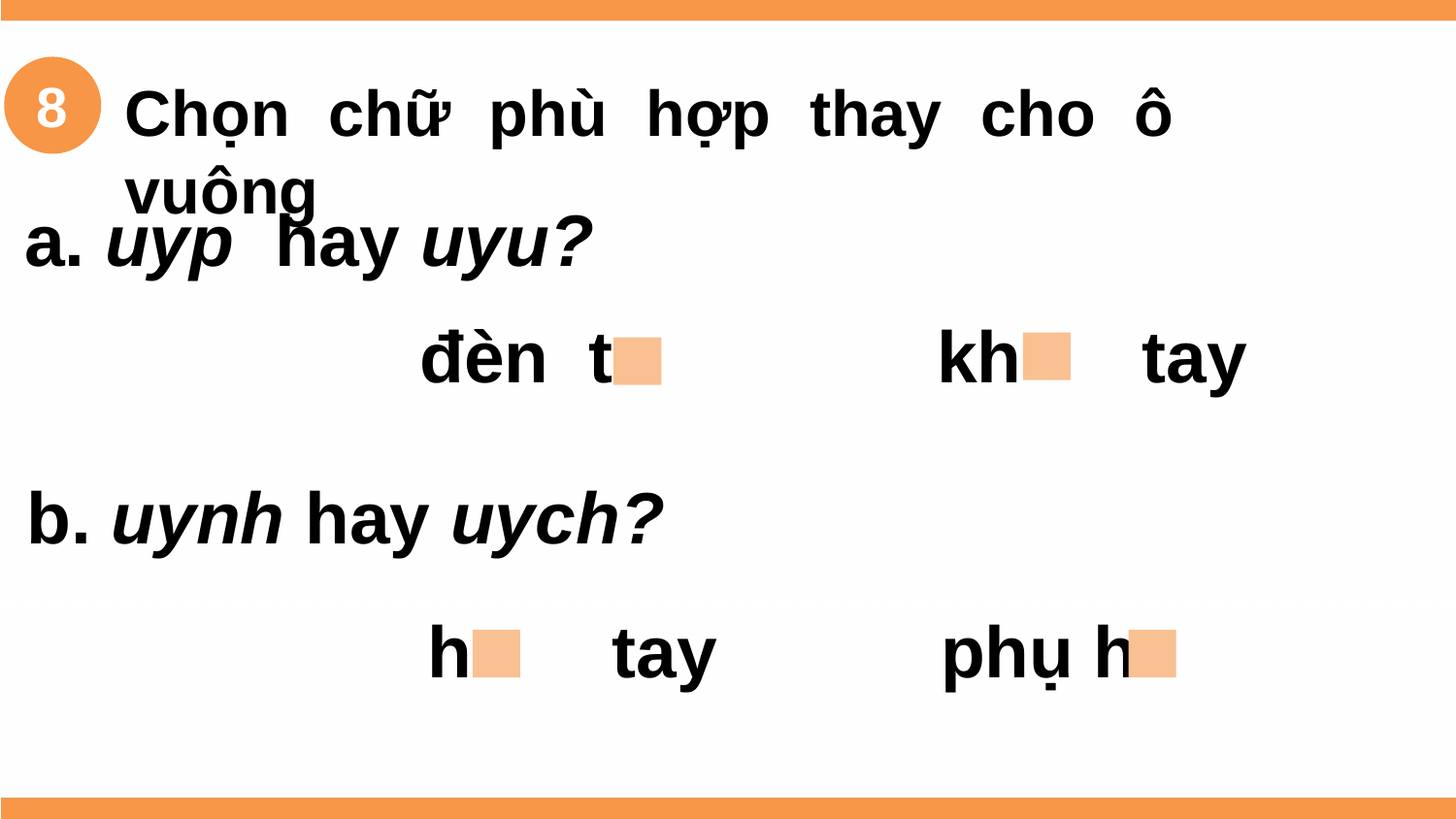

8
Chọn chữ phù hợp thay cho ô vuông
a. uyp  hay uyu?
đèn  t
kh      tay

b. uynh hay uych?
h       tay
phụ h